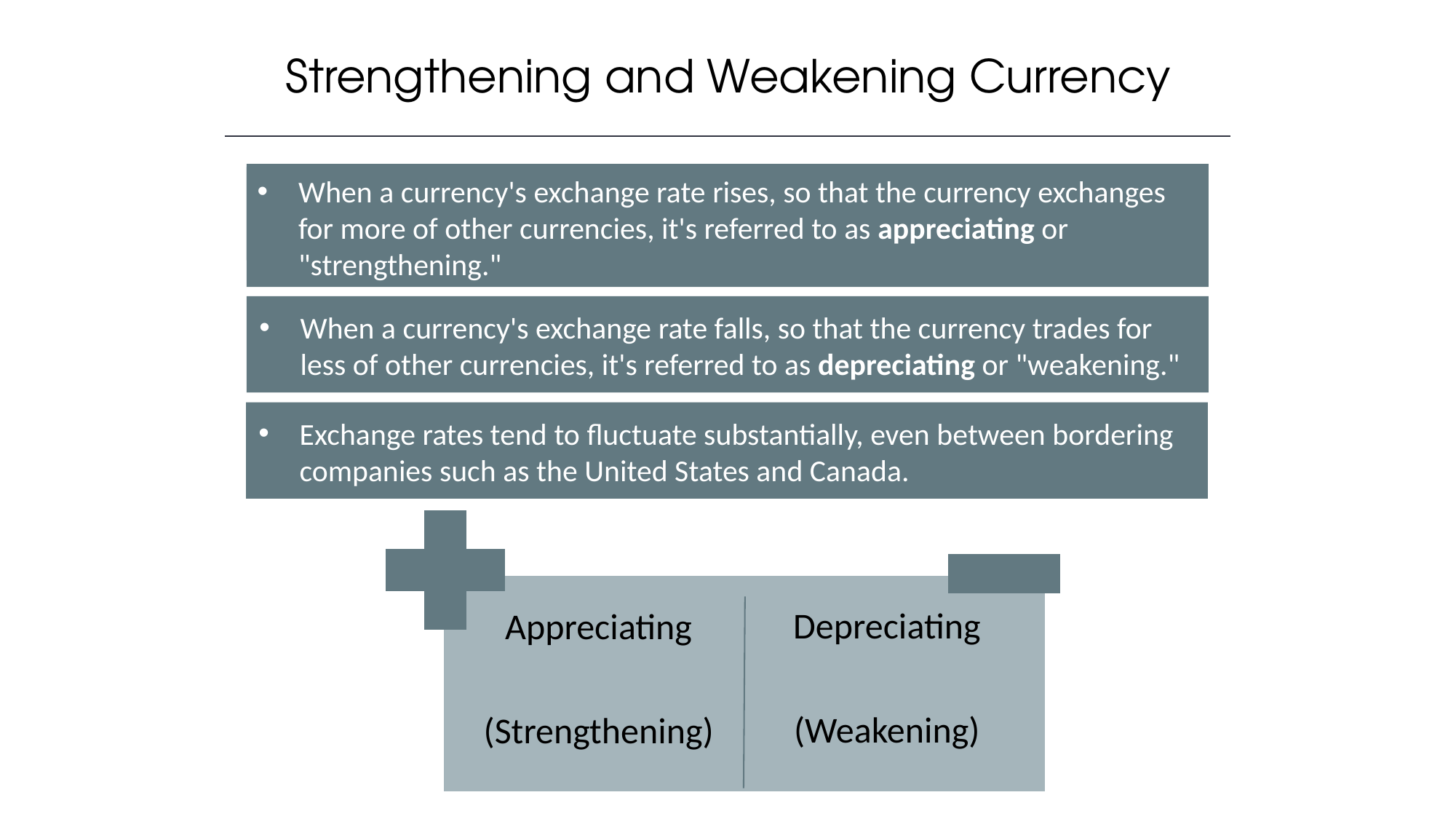

Strengthening and Weakening Currency

When a currency's exchange rate rises, so that the currency exchanges for more of other currencies, it's referred to as appreciating or "strengthening."

When a currency's exchange rate falls, so that the currency trades for less of other currencies, it's referred to as depreciating or "weakening."

Exchange rates tend to fluctuate substantially, even between bordering companies such as the United States and Canada.
Appreciating

(Strengthening)
Depreciating

(Weakening)